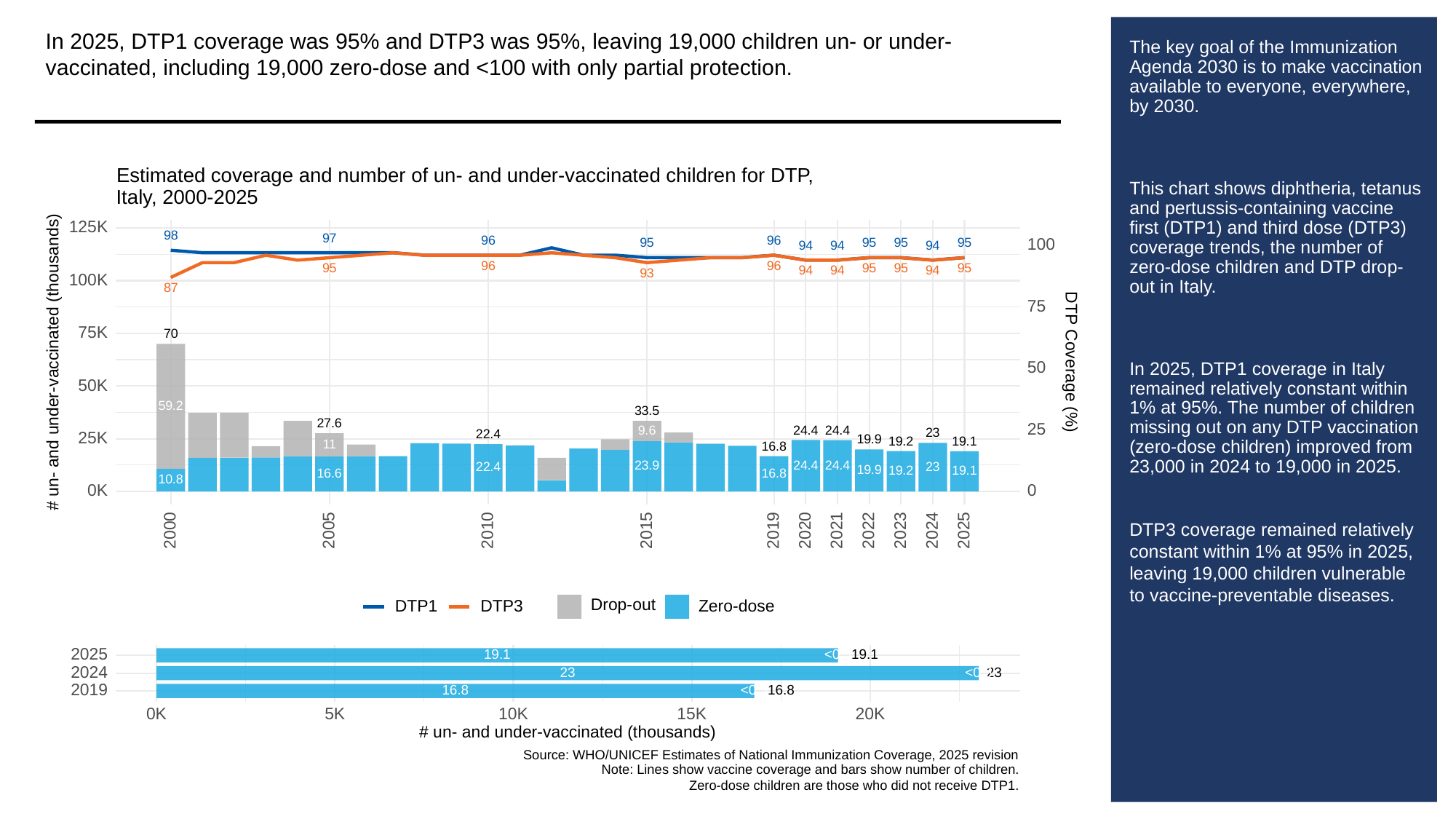

In 2025, DTP1 coverage was 95% and DTP3 was 95%, leaving 19,000 children un- or under-vaccinated, including 19,000 zero-dose and <100 with only partial protection.
# The key goal of the Immunization Agenda 2030 is to make vaccination available to everyone, everywhere, by 2030.

This chart shows diphtheria, tetanus and pertussis-containing vaccine first (DTP1) and third dose (DTP3) coverage trends, the number of zero-dose children and DTP drop-out in Italy.

In 2025, DTP1 coverage in Italy remained relatively constant within 1% at 95%. The number of children missing out on any DTP vaccination (zero-dose children) improved from 23,000 in 2024 to 19,000 in 2025.

DTP3 coverage remained relatively constant within 1% at 95% in 2025, leaving 19,000 children vulnerable to vaccine-preventable diseases.

Estimated coverage and number of un- and under-vaccinated children for DTP,
Italy, 2000-2025

125K

98
97
96
96
95
95
95
95
100
94
94
94

96
96
95
95
95
95
94
94
94
93
100K

87
75

75K
70

# un- and under-vaccinated (thousands)
DTP Coverage (%)

50
50K

59.2
33.5

27.6

25
24.4
9.6
24.4
23
22.4

25K

19.9
19.2
19.1

11

16.8

24.4
24.4
23.9
23
22.4

19.9
19.2
19.1

16.8
16.6
10.8

0K
0

2023
2000
2005
2010
2015
2019
2020
2021
2022
2024
2025

Drop-out
DTP3
Zero-dose
DTP1

2025
19.1
<0.5
19.1

2024
23
23
<0.5

2019
16.8
<0.5
16.8

0K
10K
15K
20K
5K
# un- and under-vaccinated (thousands)
Source: WHO/UNICEF Estimates of National Immunization Coverage, 2025 revision
Note: Lines show vaccine coverage and bars show number of children.
Zero-dose children are those who did not receive DTP1.